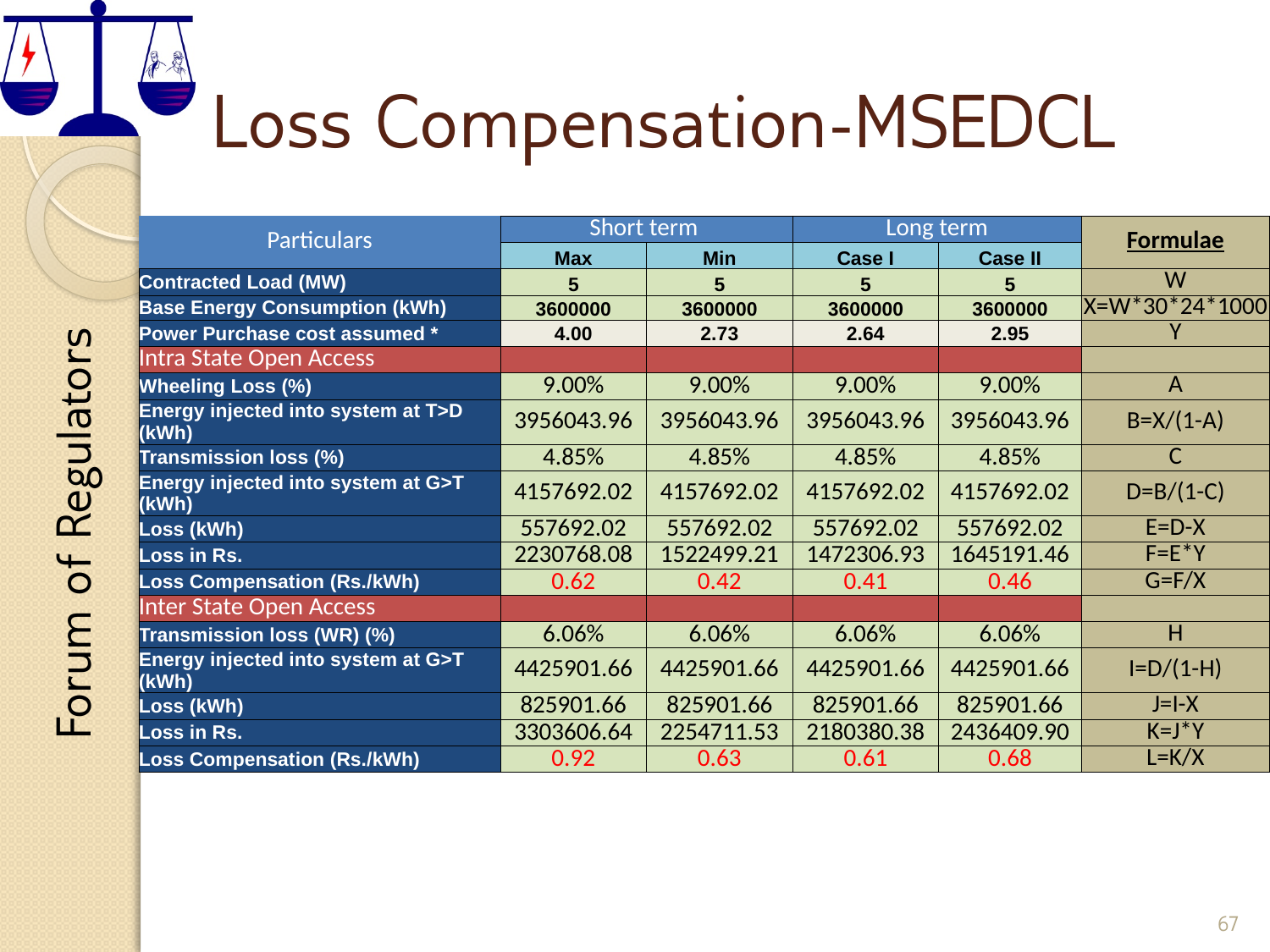

# Loss Compensation-MSEDCL
| Particulars | Short term |  | Long term |  | Formulae |
| --- | --- | --- | --- | --- | --- |
|  | Max | Min | Case I | Case II |  |
| Contracted Load (MW) | 5 | 5 | 5 | 5 | W |
| Base Energy Consumption (kWh) | 3600000 | 3600000 | 3600000 | 3600000 | X=W\*30\*24\*1000 |
| Power Purchase cost assumed \* | 4.00 | 2.73 | 2.64 | 2.95 | Y |
| Intra State Open Access |  |  |  |  |  |
| Wheeling Loss (%) | 9.00% | 9.00% | 9.00% | 9.00% | A |
| Energy injected into system at T>D (kWh) | 3956043.96 | 3956043.96 | 3956043.96 | 3956043.96 | B=X/(1-A) |
| Transmission loss (%) | 4.85% | 4.85% | 4.85% | 4.85% | C |
| Energy injected into system at G>T (kWh) | 4157692.02 | 4157692.02 | 4157692.02 | 4157692.02 | D=B/(1-C) |
| Loss (kWh) | 557692.02 | 557692.02 | 557692.02 | 557692.02 | E=D-X |
| Loss in Rs. | 2230768.08 | 1522499.21 | 1472306.93 | 1645191.46 | F=E\*Y |
| Loss Compensation (Rs./kWh) | 0.62 | 0.42 | 0.41 | 0.46 | G=F/X |
| Inter State Open Access |  |  |  |  |  |
| Transmission loss (WR) (%) | 6.06% | 6.06% | 6.06% | 6.06% | H |
| Energy injected into system at G>T (kWh) | 4425901.66 | 4425901.66 | 4425901.66 | 4425901.66 | I=D/(1-H) |
| Loss (kWh) | 825901.66 | 825901.66 | 825901.66 | 825901.66 | J=I-X |
| Loss in Rs. | 3303606.64 | 2254711.53 | 2180380.38 | 2436409.90 | K=J\*Y |
| Loss Compensation (Rs./kWh) | 0.92 | 0.63 | 0.61 | 0.68 | L=K/X |
67